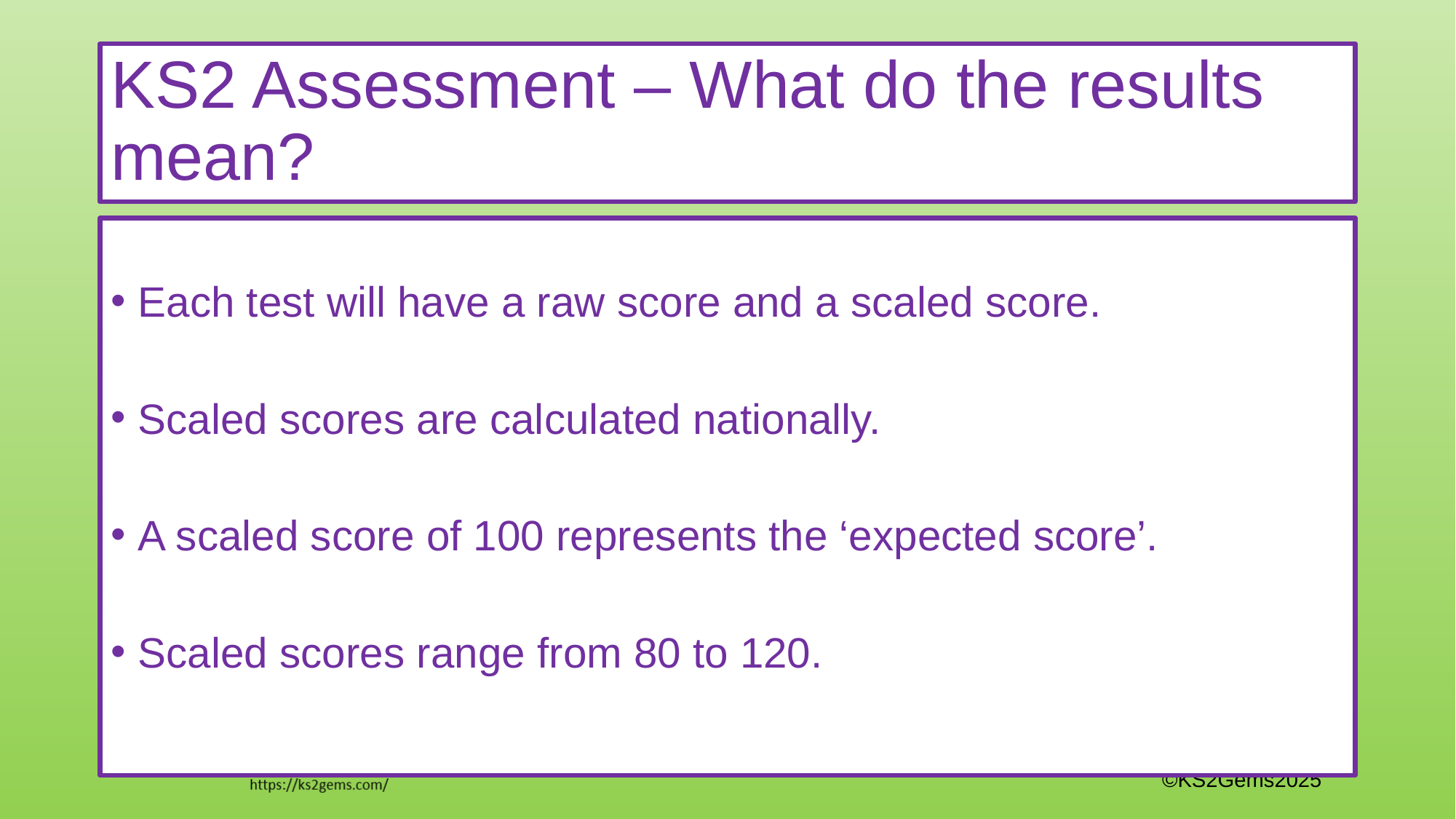

# KS2 Assessment – What do the results mean?
Each test will have a raw score and a scaled score.
Scaled scores are calculated nationally.
A scaled score of 100 represents the ‘expected score’.
Scaled scores range from 80 to 120.